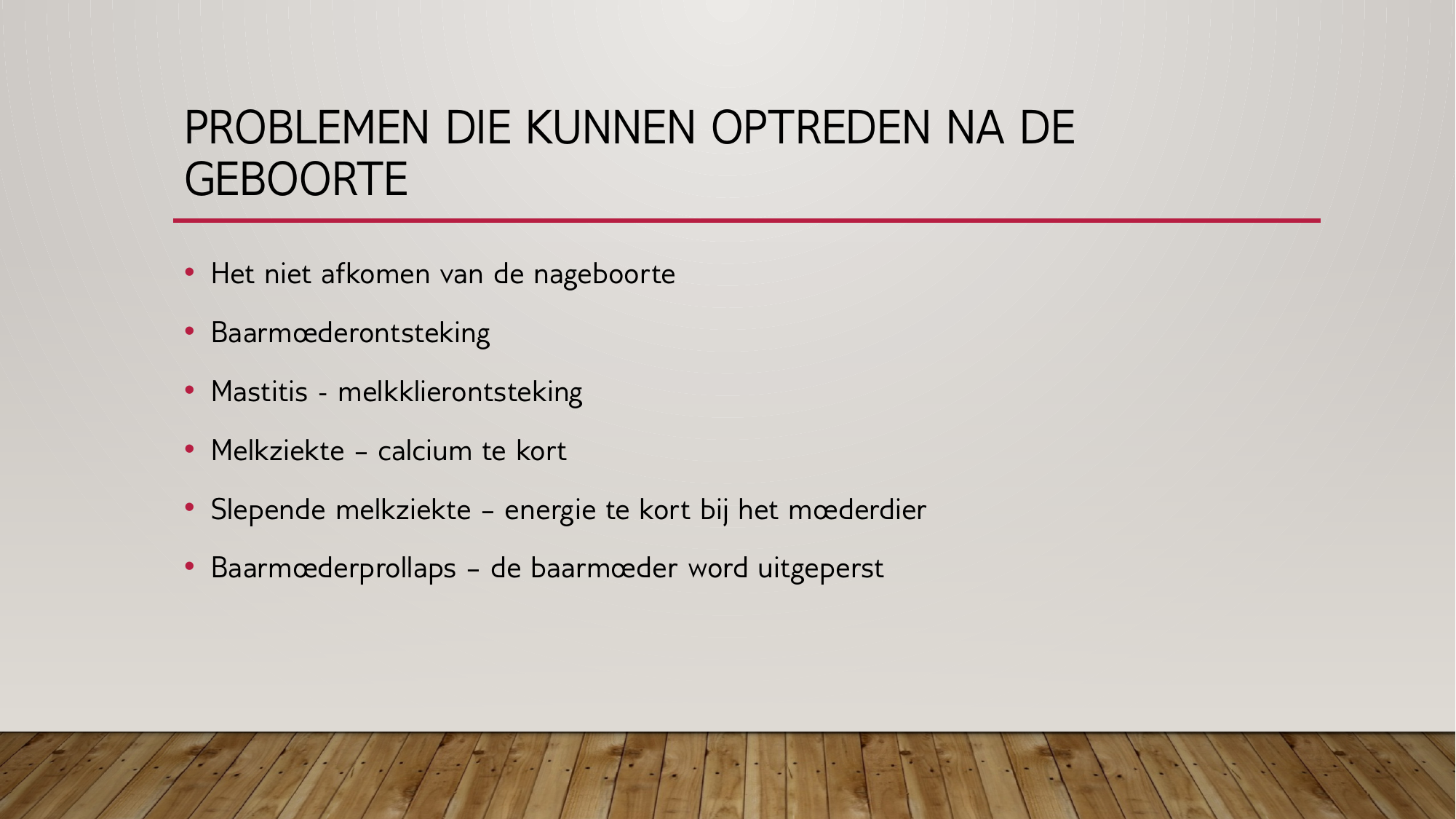

# Problemen die kunnen optreden na de geboorte
Het niet afkomen van de nageboorte
Baarmoederontsteking
Mastitis - melkklierontsteking
Melkziekte – calcium te kort
Slepende melkziekte – energie te kort bij het moederdier
Baarmoederprollaps – de baarmoeder word uitgeperst